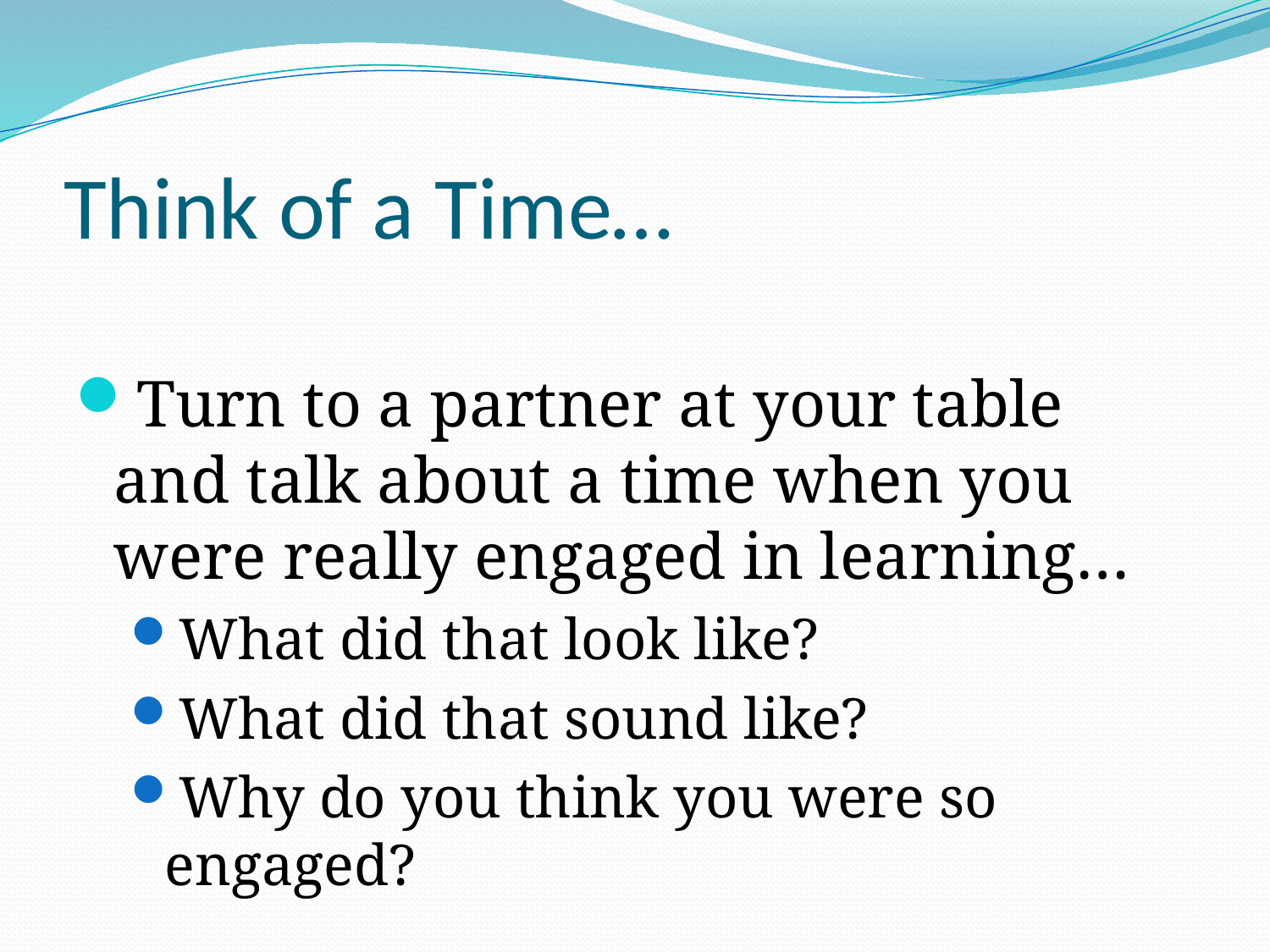

# Think of a Time…

Turn to a partner at your table and talk about a time when you were really engaged in learning…
What did that look like?
What did that sound like?
Why do you think you were so engaged?